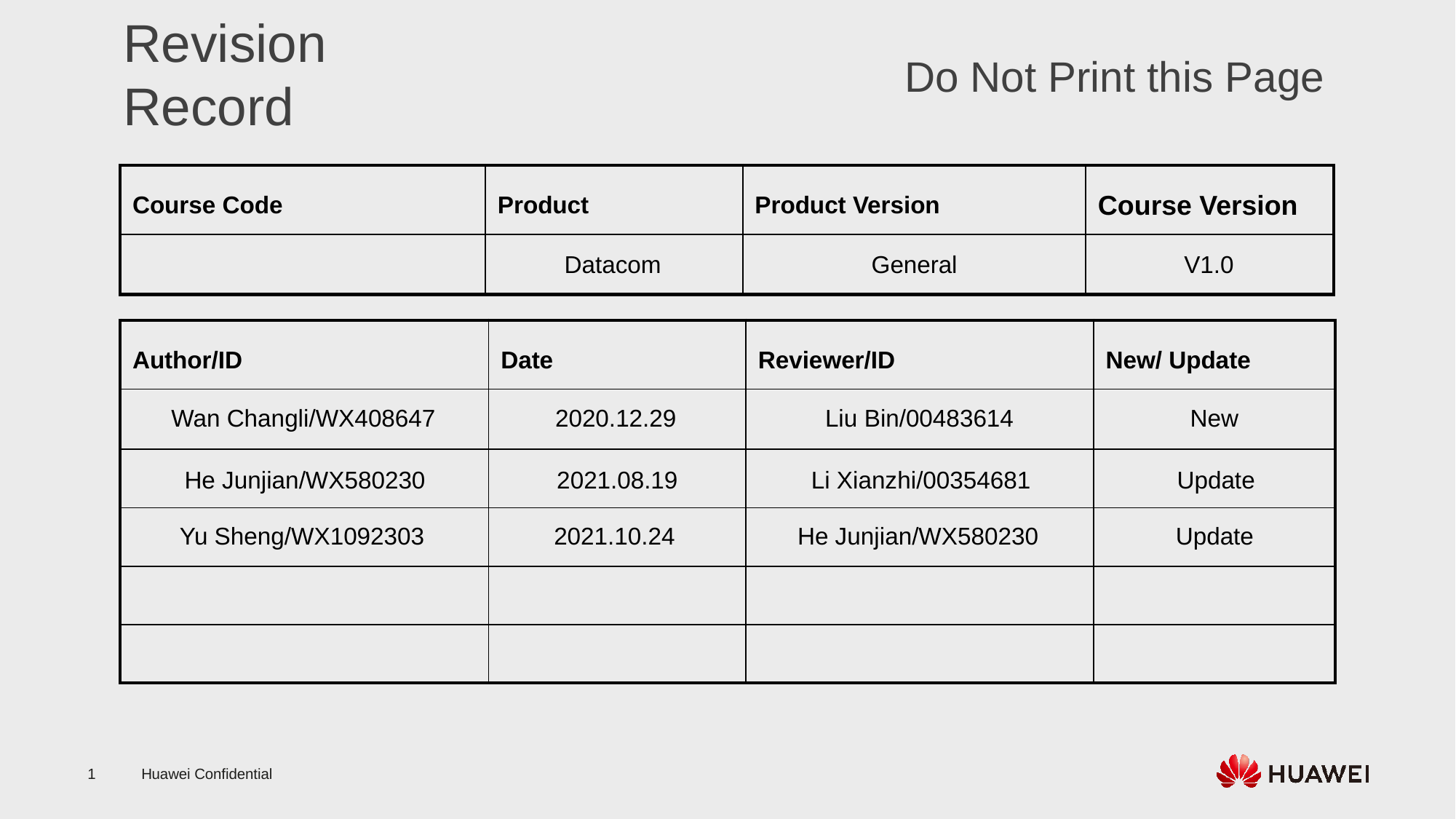

Datacom
General
V1.0
Wan Changli/WX408647
2020.12.29
Liu Bin/00483614
New
He Junjian/WX580230
2021.08.19
Li Xianzhi/00354681
Update
Yu Sheng/WX1092303
2021.10.24
He Junjian/WX580230
Update